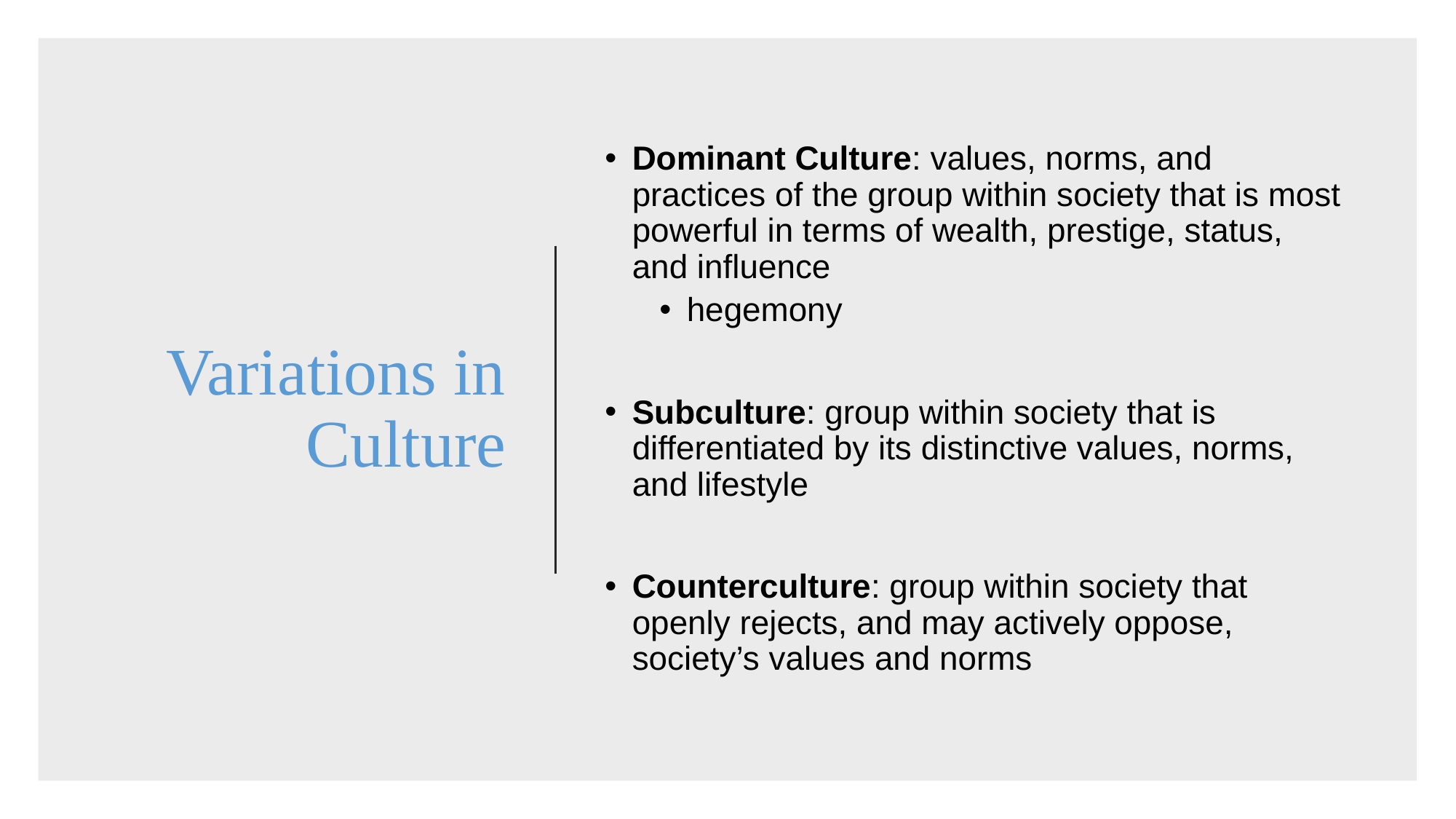

# Variations in Culture
Dominant Culture: values, norms, and practices of the group within society that is most powerful in terms of wealth, prestige, status, and influence
hegemony

Subculture: group within society that is differentiated by its distinctive values, norms, and lifestyle

Counterculture: group within society that openly rejects, and may actively oppose, society’s values and norms